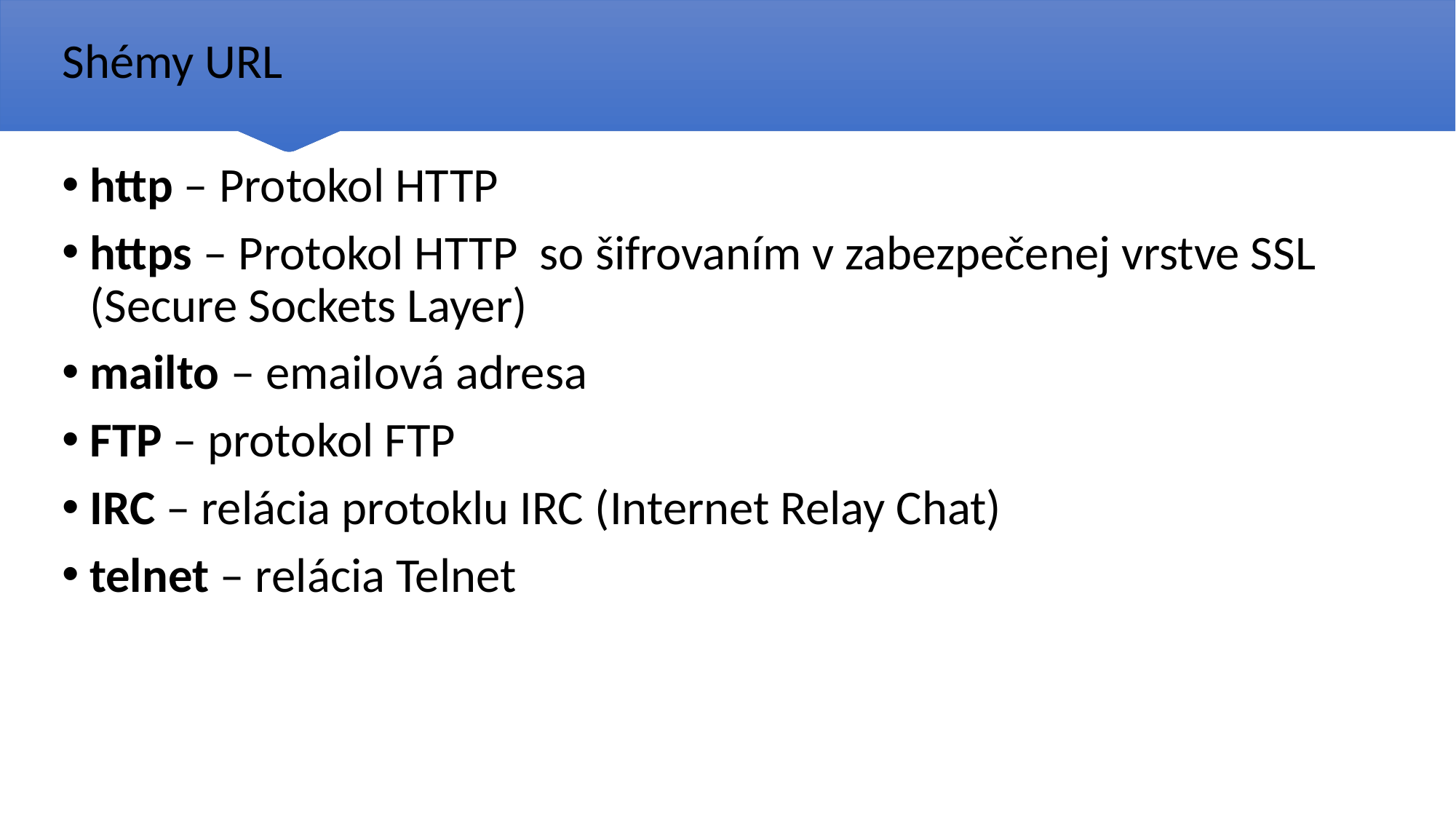

# Shémy URL
http – Protokol HTTP
https – Protokol HTTP  so šifrovaním v zabezpečenej vrstve SSL (Secure Sockets Layer)
mailto – emailová adresa
FTP – protokol FTP
IRC – relácia protoklu IRC (Internet Relay Chat)
telnet – relácia Telnet